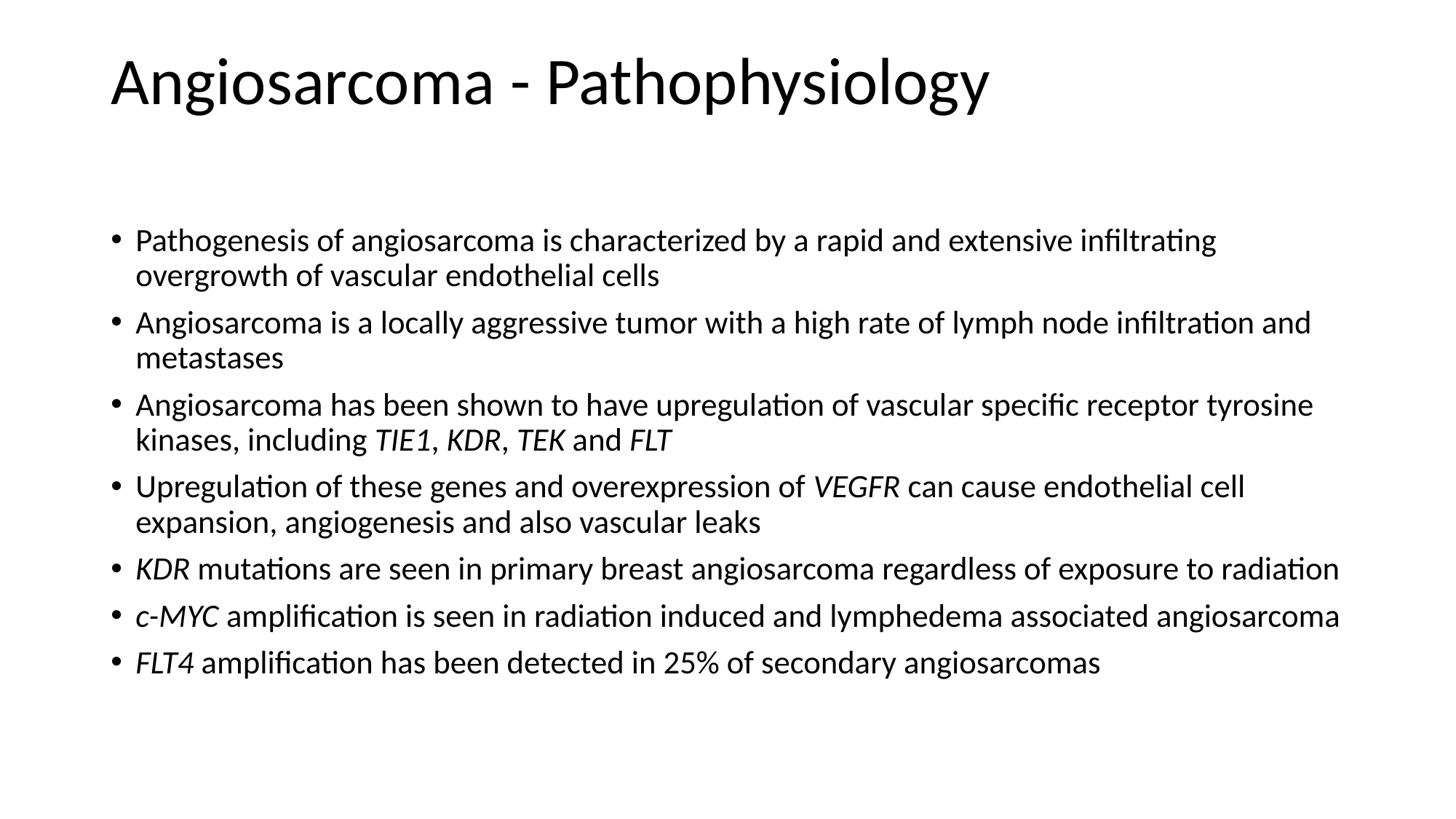

# Angiosarcoma - Pathophysiology
Pathogenesis of angiosarcoma is characterized by a rapid and extensive infiltrating overgrowth of vascular endothelial cells
Angiosarcoma is a locally aggressive tumor with a high rate of lymph node infiltration and metastases
Angiosarcoma has been shown to have upregulation of vascular specific receptor tyrosine kinases, including TIE1, KDR, TEK and FLT
Upregulation of these genes and overexpression of VEGFR can cause endothelial cell expansion, angiogenesis and also vascular leaks
KDR mutations are seen in primary breast angiosarcoma regardless of exposure to radiation
c-MYC amplification is seen in radiation induced and lymphedema associated angiosarcoma
FLT4 amplification has been detected in 25% of secondary angiosarcomas